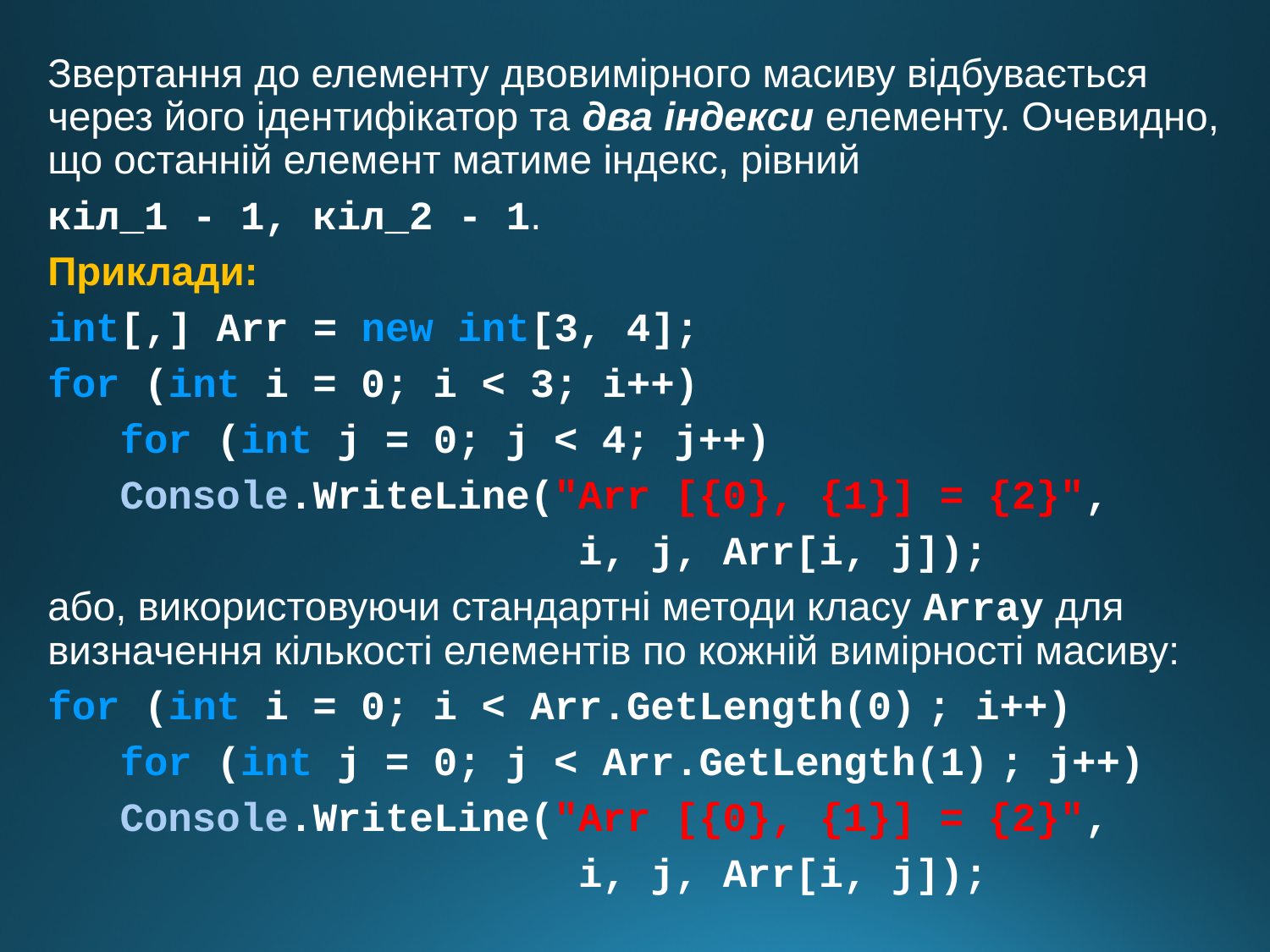

Звертання до елементу двовимірного масиву відбувається через його ідентифікатор та два індекси елементу. Очевидно, що останній елемент матиме індекс, рівний
кіл_1 - 1, кіл_2 - 1.
Приклади:
int[,] Arr = new int[3, 4];
for (int i = 0; i < 3; i++)
   for (int j = 0; j < 4; j++)
   Console.WriteLine("Arr [{0}, {1}] = {2}",
                      i, j, Arr[i, j]);
або, використовуючи стандартні методи класу Array для визначення кількості елементів по кожній вимірності масиву:
for (int i = 0; i < Arr.GetLength(0) ; i++)
   for (int j = 0; j < Arr.GetLength(1) ; j++)
   Console.WriteLine("Arr [{0}, {1}] = {2}",
                      i, j, Arr[i, j]);